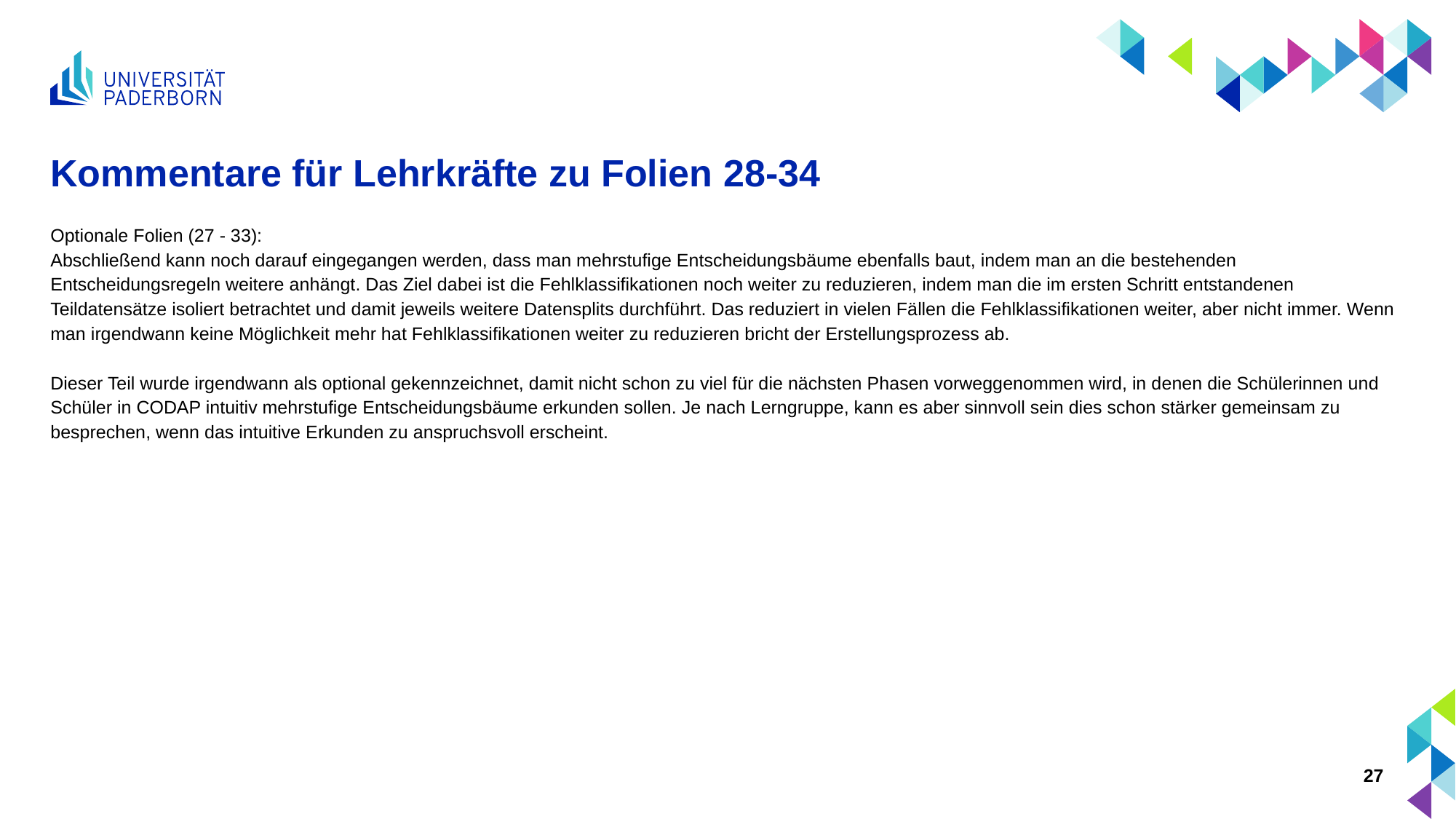

# Kommentare für Lehrkräfte zu Folien 28-34
Optionale Folien (27 - 33):
Abschließend kann noch darauf eingegangen werden, dass man mehrstufige Entscheidungsbäume ebenfalls baut, indem man an die bestehenden Entscheidungsregeln weitere anhängt. Das Ziel dabei ist die Fehlklassifikationen noch weiter zu reduzieren, indem man die im ersten Schritt entstandenen Teildatensätze isoliert betrachtet und damit jeweils weitere Datensplits durchführt. Das reduziert in vielen Fällen die Fehlklassifikationen weiter, aber nicht immer. Wenn man irgendwann keine Möglichkeit mehr hat Fehlklassifikationen weiter zu reduzieren bricht der Erstellungsprozess ab.

Dieser Teil wurde irgendwann als optional gekennzeichnet, damit nicht schon zu viel für die nächsten Phasen vorweggenommen wird, in denen die Schülerinnen und Schüler in CODAP intuitiv mehrstufige Entscheidungsbäume erkunden sollen. Je nach Lerngruppe, kann es aber sinnvoll sein dies schon stärker gemeinsam zu besprechen, wenn das intuitive Erkunden zu anspruchsvoll erscheint.
27